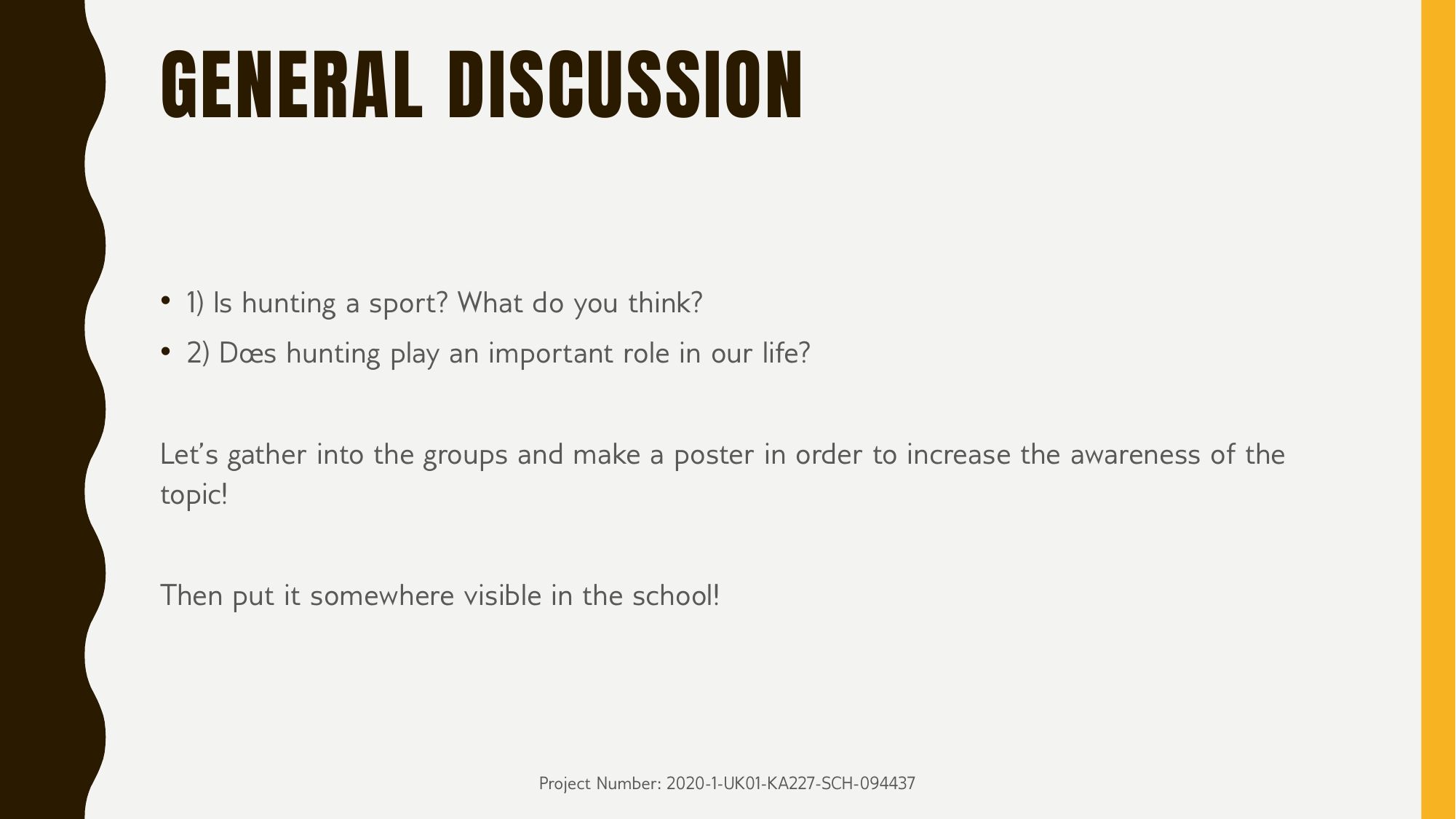

# GENERAL DISCUSSION
1) Is hunting a sport? What do you think?
2) Does hunting play an important role in our life?

Let’s gather into the groups and make a poster in order to increase the awareness of the topic!

Then put it somewhere visible in the school!
Project Number: 2020-1-UK01-KA227-SCH-094437